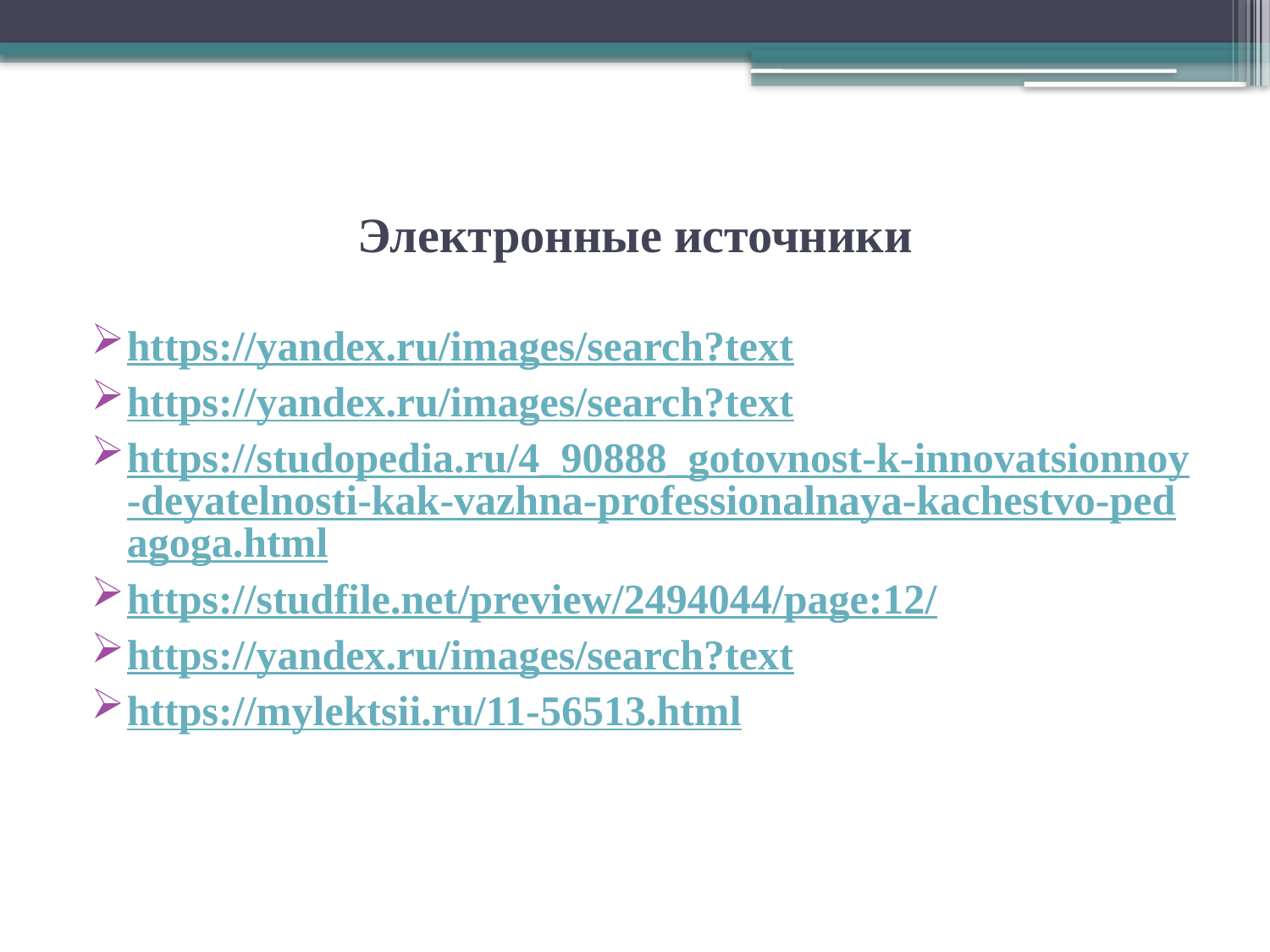

# Электронные источники
https://yandex.ru/images/search?text
https://yandex.ru/images/search?text
https://studopedia.ru/4_90888_gotovnost-k-innovatsionnoy-deyatelnosti-kak-vazhna-professionalnaya-kachestvo-pedagoga.html
https://studfile.net/preview/2494044/page:12/
https://yandex.ru/images/search?text
https://mylektsii.ru/11-56513.html